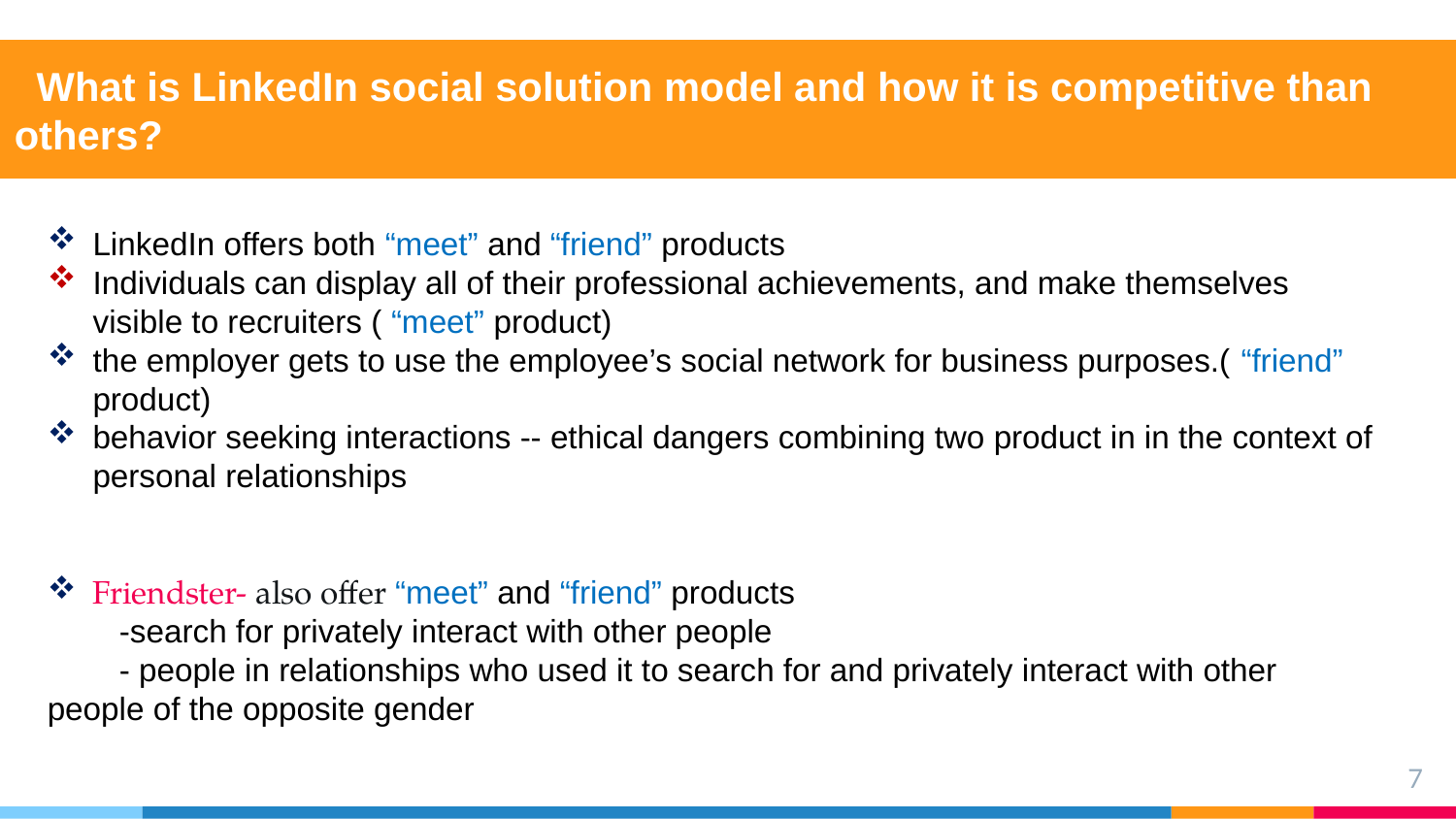

What is LinkedIn social solution model and how it is competitive than   others?
LinkedIn offers both “meet” and “friend” products
Individuals can display all of their professional achievements, and make themselves visible to recruiters ( “meet” product)
the employer gets to use the employee’s social network for business purposes.( “friend” product)
behavior seeking interactions -- ethical dangers combining two product in in the context of personal relationships

Friendster- also offer “meet” and “friend” products
        -search for privately interact with other people
        - people in relationships who used it to search for and privately interact with other people of the opposite gender

7